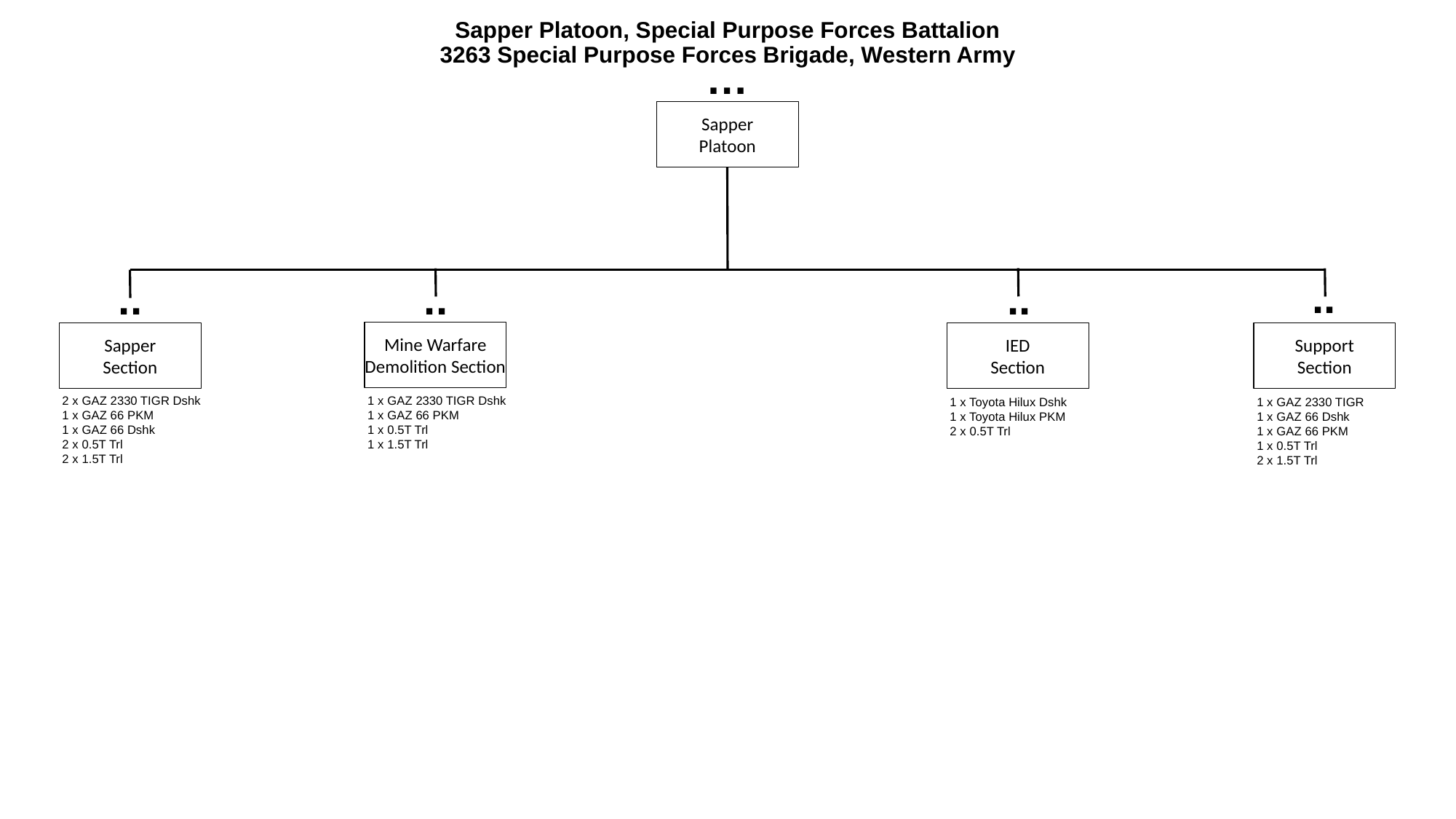

# Sapper Platoon, Special Purpose Forces Battalion 3263 Special Purpose Forces Brigade, Western Army
…
Sapper
Platoon
..
..
..
..
Mine Warfare Demolition Section
Sapper
Section
IED
Section
Support
Section
2 x GAZ 2330 TIGR Dshk
1 x GAZ 66 PKM
1 x GAZ 66 Dshk
2 x 0.5T Trl
2 x 1.5T Trl
1 x GAZ 2330 TIGR Dshk
1 x GAZ 66 PKM
1 x 0.5T Trl
1 x 1.5T Trl
1 x Toyota Hilux Dshk
1 x Toyota Hilux PKM
2 x 0.5T Trl
1 x GAZ 2330 TIGR
1 x GAZ 66 Dshk
1 x GAZ 66 PKM
1 x 0.5T Trl
2 x 1.5T Trl